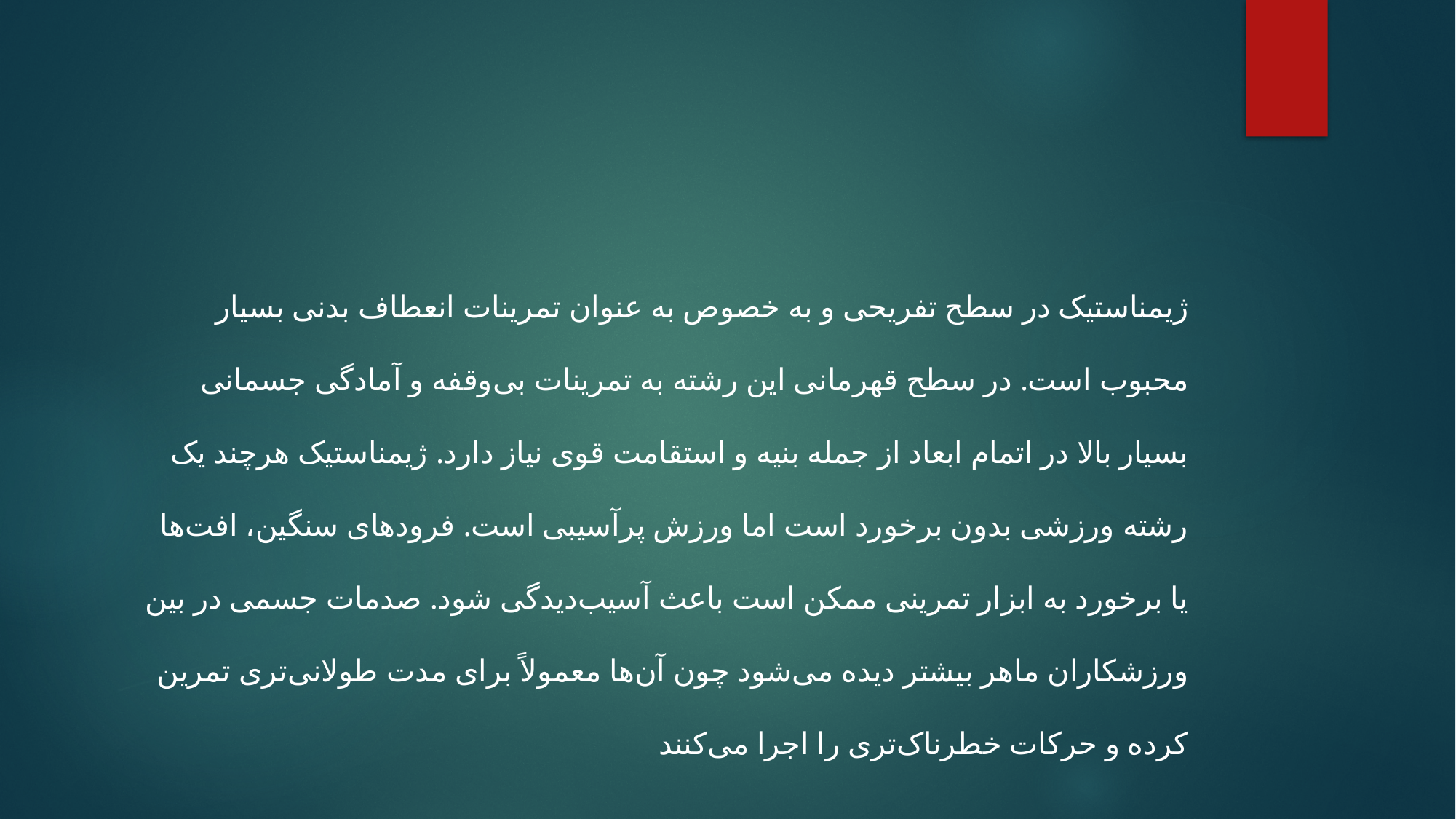

ژیمناستیک در سطح تفریحی و به خصوص به عنوان تمرینات انعطاف بدنی بسیار محبوب است. در سطح قهرمانی این رشته به تمرینات بی‌وقفه و آمادگی جسمانی بسیار بالا در اتمام ابعاد از جمله بنیه و استقامت قوی نیاز دارد. ژیمناستیک هرچند یک رشته ورزشی بدون برخورد است اما ورزش پرآسیبی است. فرودهای سنگین، افت‌ها یا برخورد به ابزار تمرینی ممکن است باعث آسیب‌دیدگی شود. صدمات جسمی در بین ورزشکاران ماهر بیشتر دیده می‌شود چون آن‌ها معمولاً برای مدت طولانی‌تری تمرین کرده و حرکات خطرناک‌تری را اجرا می‌کنند